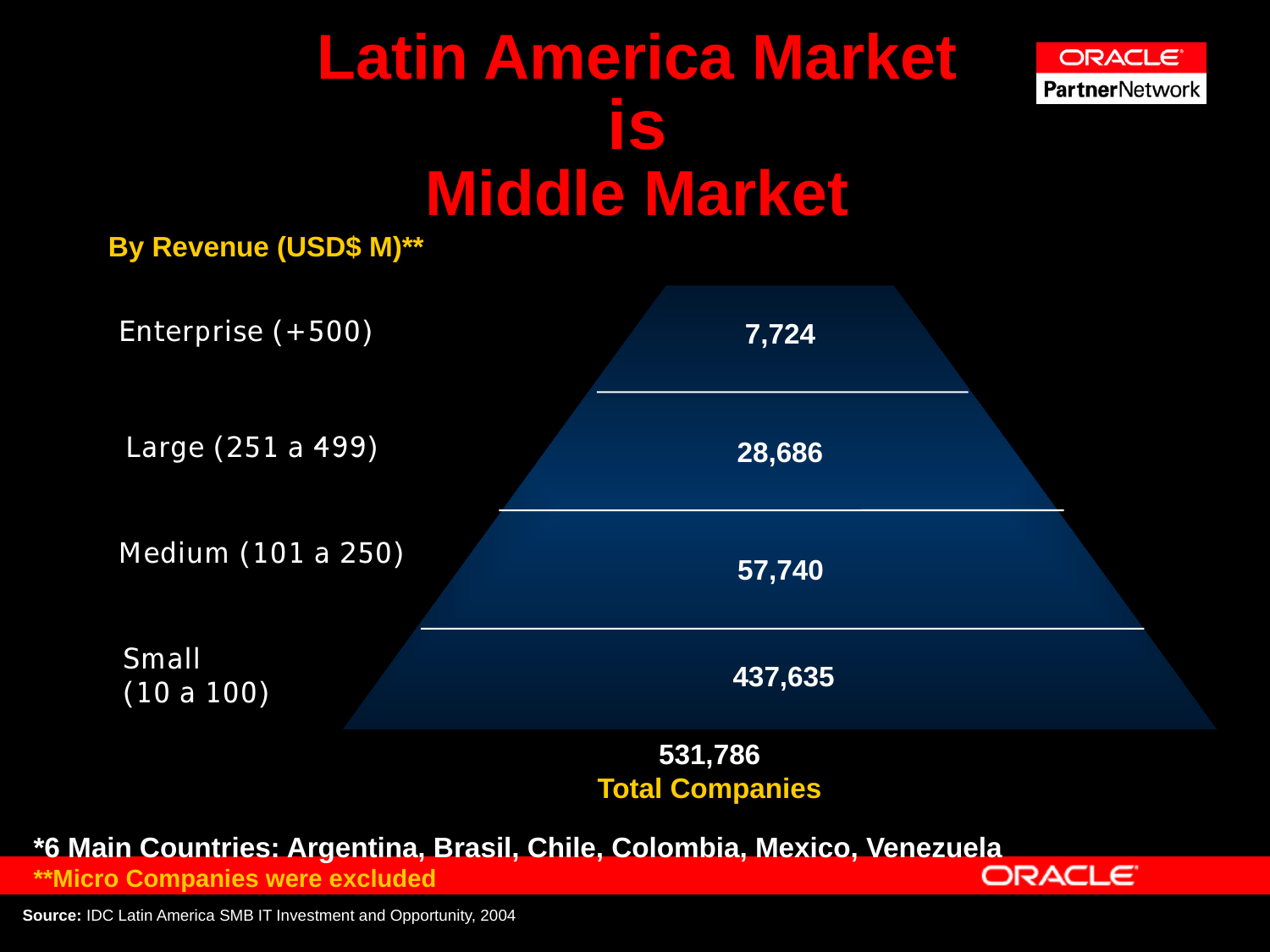

Latin America Market
is
Middle Market
By Revenue (USD$ M)**

7,724
28,686
57,740
 437,635
Enterprise (+500)
Large (251 a 499)
Medium (101 a 250)
Small
(10 a 100)
531,786
Total Companies
*6 Main Countries: Argentina, Brasil, Chile, Colombia, Mexico, Venezuela
**Micro Companies were excluded
Source: IDC Latin America SMB IT Investment and Opportunity, 2004